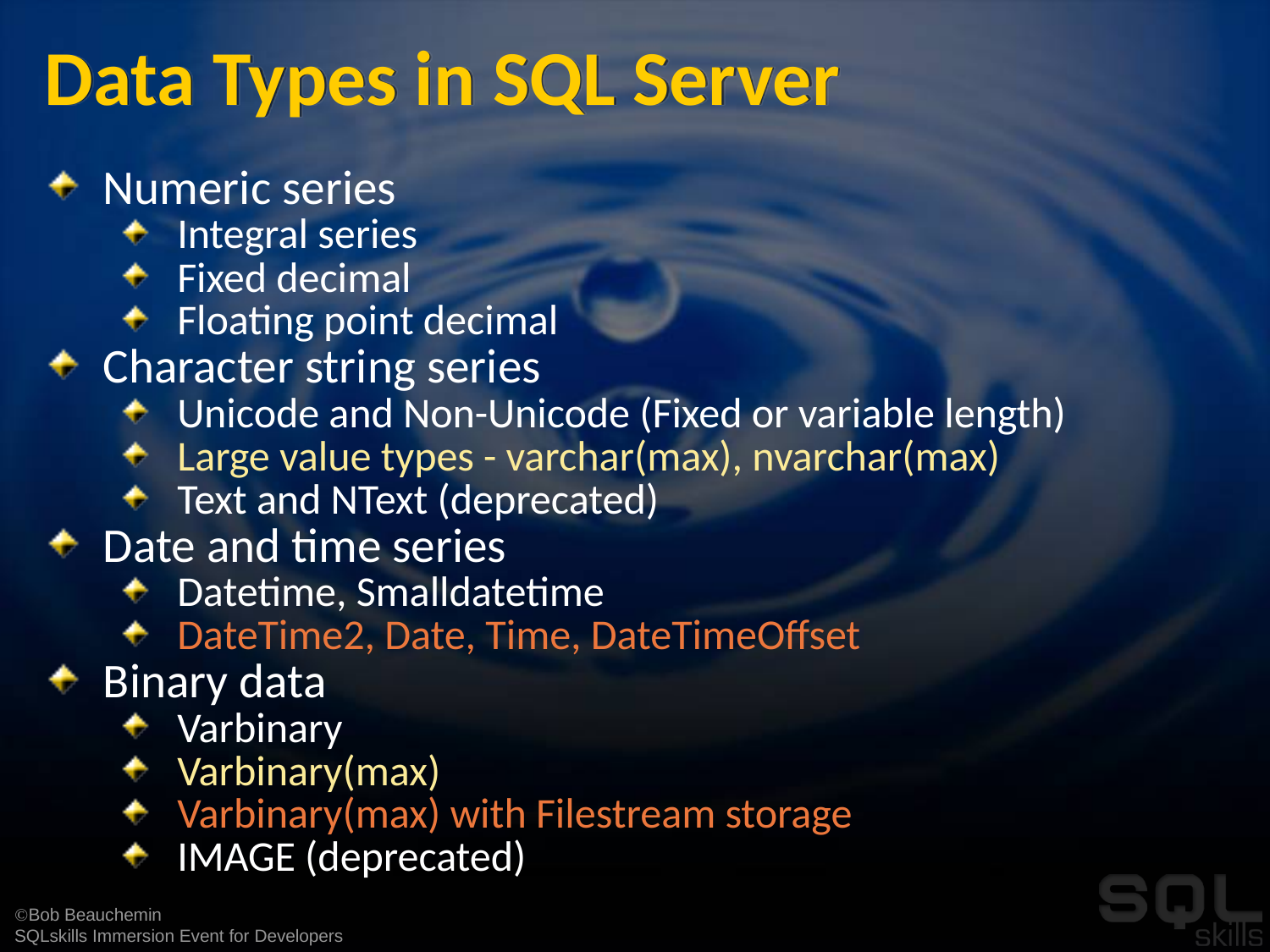

# Data Types in SQL Server
Numeric series
Integral series
Fixed decimal
Floating point decimal
Character string series
Unicode and Non-Unicode (Fixed or variable length)
Large value types - varchar(max), nvarchar(max)
Text and NText (deprecated)
Date and time series
Datetime, Smalldatetime
DateTime2, Date, Time, DateTimeOffset
Binary data
Varbinary
Varbinary(max)
Varbinary(max) with Filestream storage
IMAGE (deprecated)